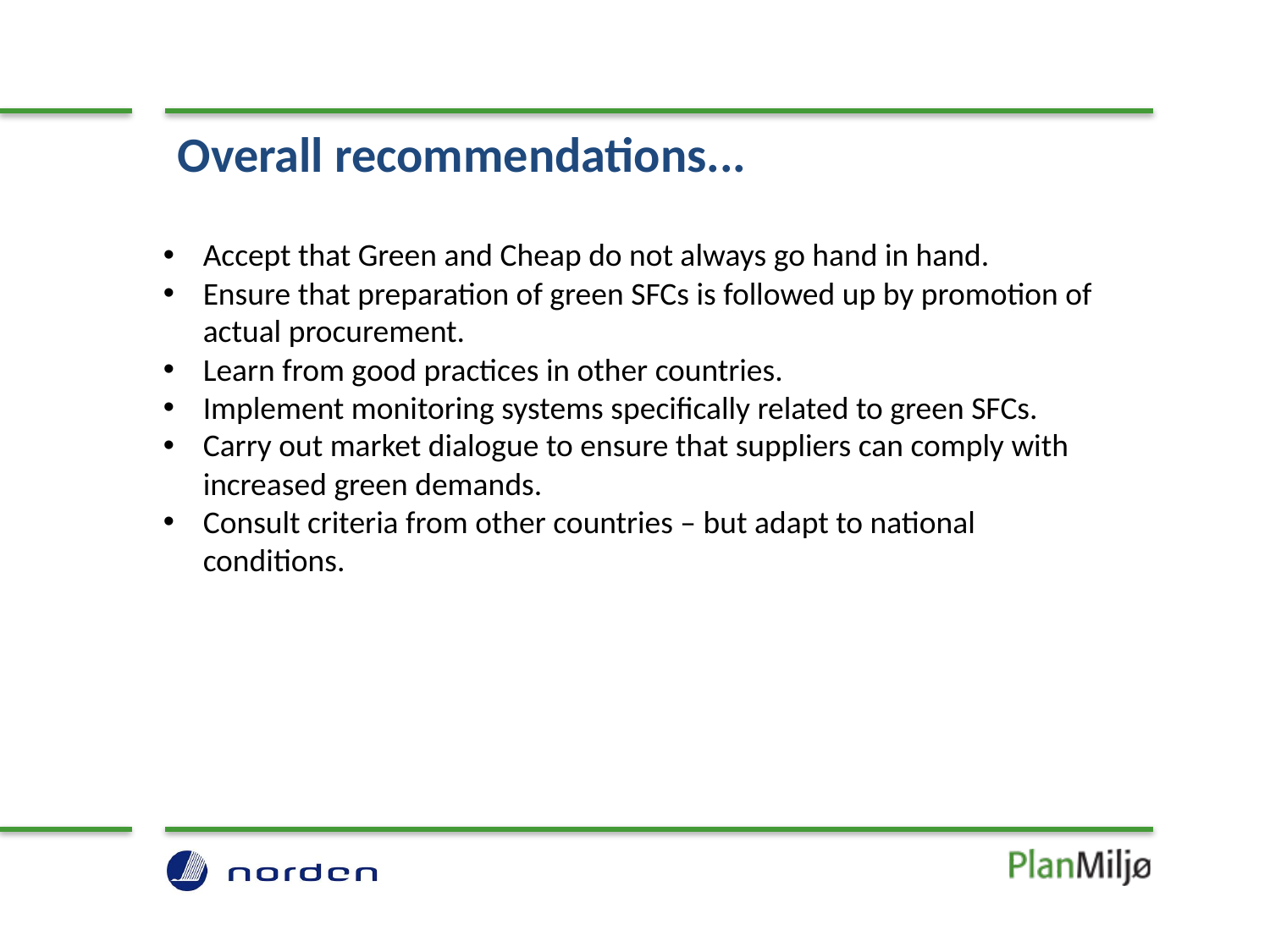

Overall recommendations...
Accept that Green and Cheap do not always go hand in hand.
Ensure that preparation of green SFCs is followed up by promotion of actual procurement.
Learn from good practices in other countries.
Implement monitoring systems specifically related to green SFCs.
Carry out market dialogue to ensure that suppliers can comply with increased green demands.
Consult criteria from other countries – but adapt to national conditions.